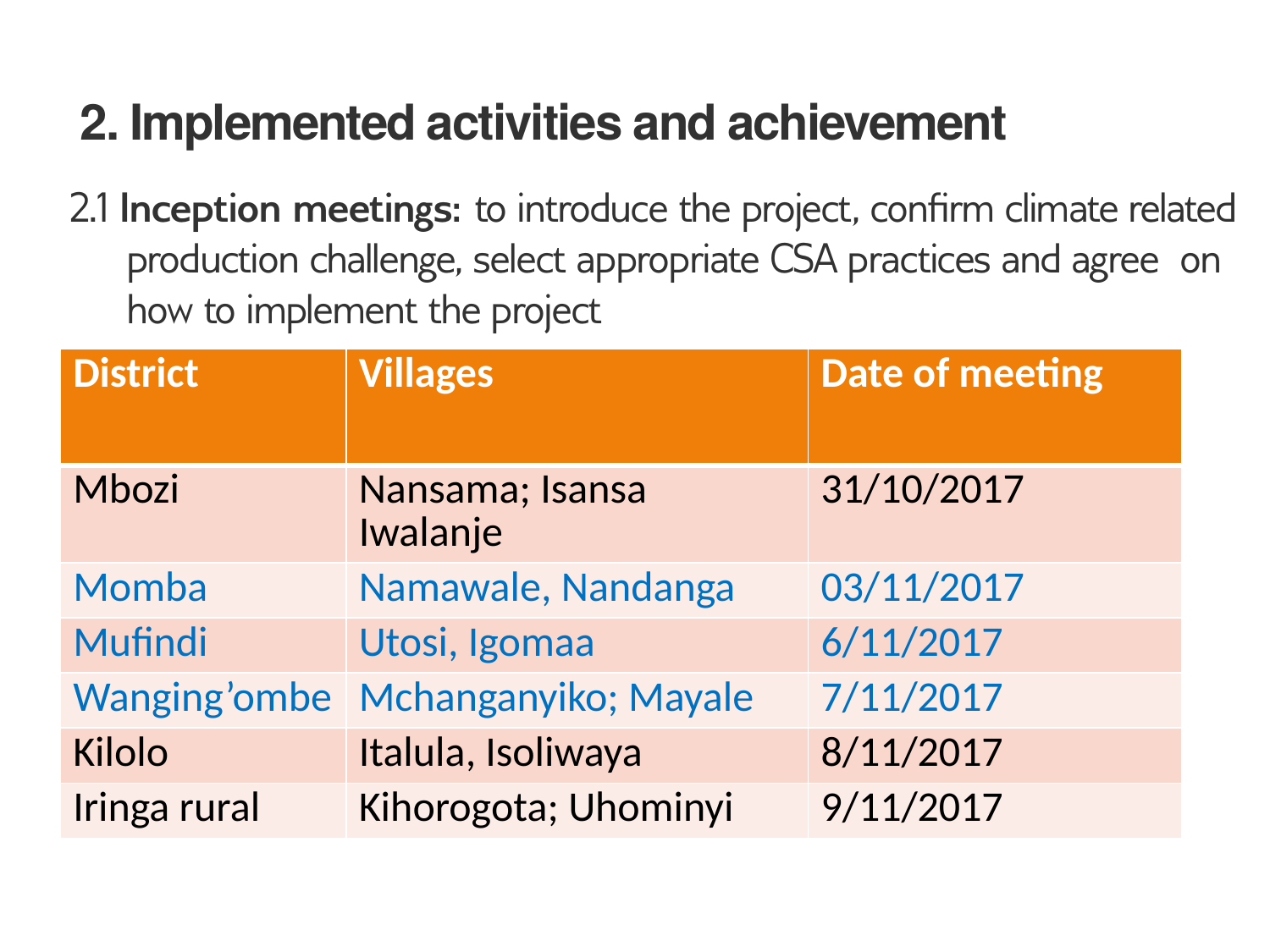

# 2. Implemented activities and achievement
2.1 Inception meetings: to introduce the project, confirm climate related production challenge, select appropriate CSA practices and agree  on how to implement the project
| District | Villages | Date of meeting |
| --- | --- | --- |
| Mbozi | Nansama; Isansa Iwalanje | 31/10/2017 |
| Momba | Namawale, Nandanga | 03/11/2017 |
| Mufindi | Utosi, Igomaa | 6/11/2017 |
| Wanging’ombe | Mchanganyiko; Mayale | 7/11/2017 |
| Kilolo | Italula, Isoliwaya | 8/11/2017 |
| Iringa rural | Kihorogota; Uhominyi | 9/11/2017 |